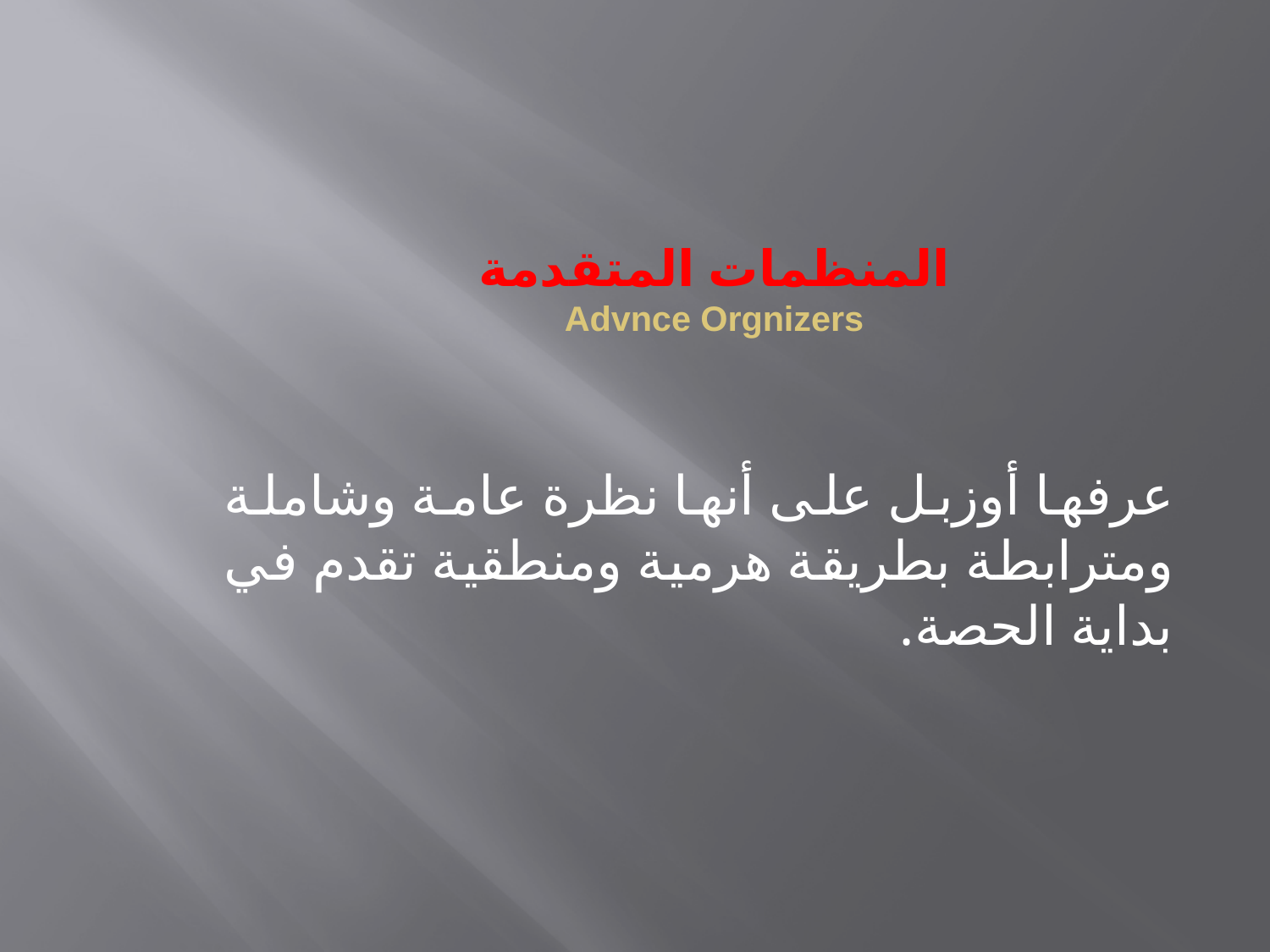

# المنظمات المتقدمة Advnce Orgnizers
عرفها أوزبل على أنها نظرة عامة وشاملة ومترابطة بطريقة هرمية ومنطقية تقدم في بداية الحصة.